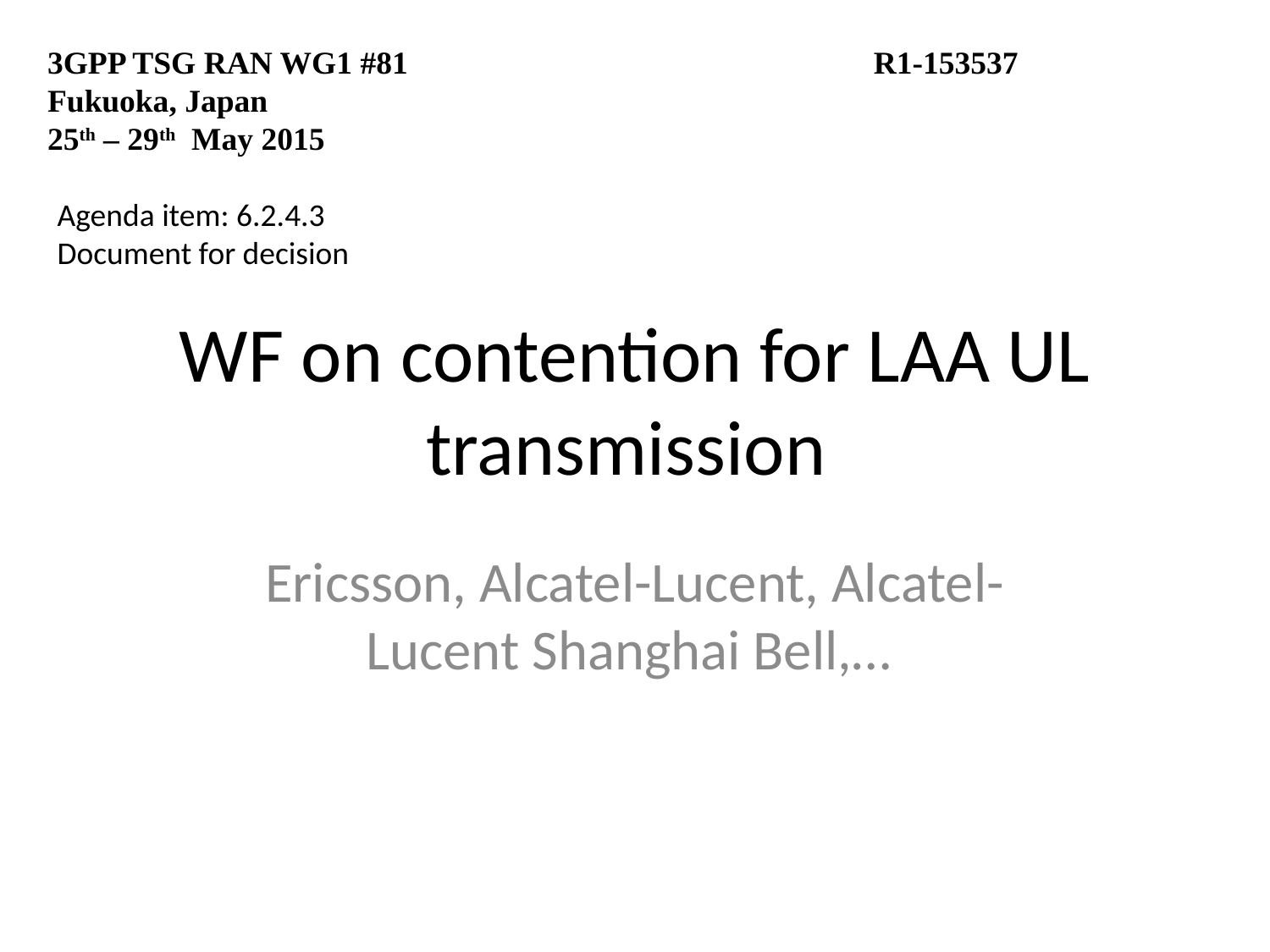

3GPP TSG RAN WG1 #81				        R1-153537
Fukuoka, Japan
25th – 29th  May 2015
Agenda item: 6.2.4.3
Document for decision
# WF on contention for LAA UL transmission
Ericsson, Alcatel-Lucent, Alcatel-Lucent Shanghai Bell,…